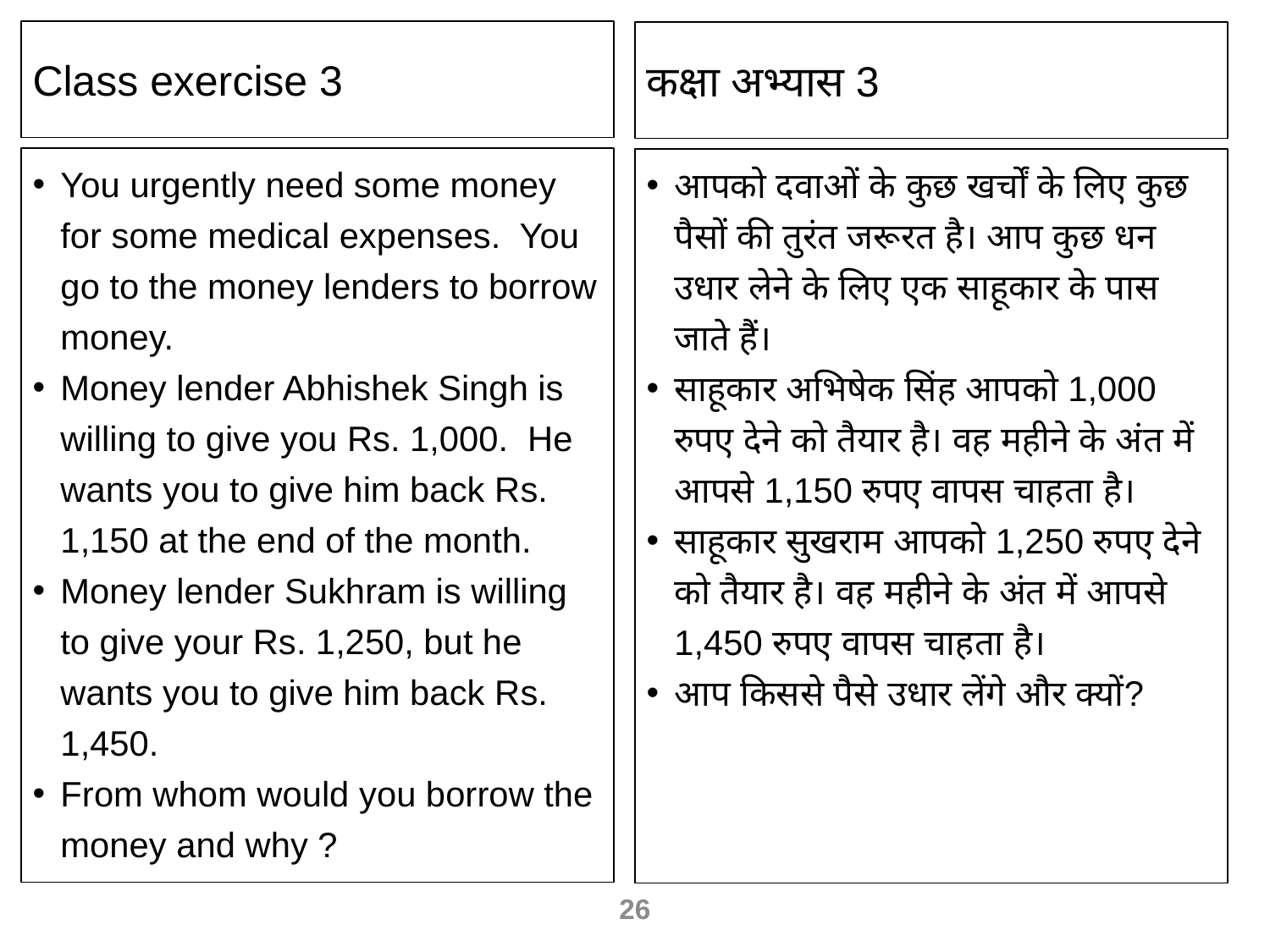

Class exercise 3
कक्षा अभ्यास 3
You urgently need some money for some medical expenses.  You go to the money lenders to borrow money.
Money lender Abhishek Singh is willing to give you Rs. 1,000.  He wants you to give him back Rs. 1,150 at the end of the month.
Money lender Sukhram is willing to give your Rs. 1,250, but he wants you to give him back Rs. 1,450.
From whom would you borrow the money and why ?
आपको दवाओं के कुछ खर्चों के लिए कुछ पैसों की तुरंत जरूरत है। आप कुछ धन उधार लेने के लिए एक साहूकार के पास जाते हैं।
साहूकार अभि‍षेक सिंह आपको 1,000 रुपए देने को तैयार है। वह महीने के अंत में आपसे 1,150 रुपए वापस चाहता है।
साहूकार सुखराम आपको 1,250 रुपए देने को तैयार है। वह महीने के अंत में आपसे 1,450 रुपए वापस चाहता है।
आप किससे पैसे उधार लेंगे और क्यों?
26